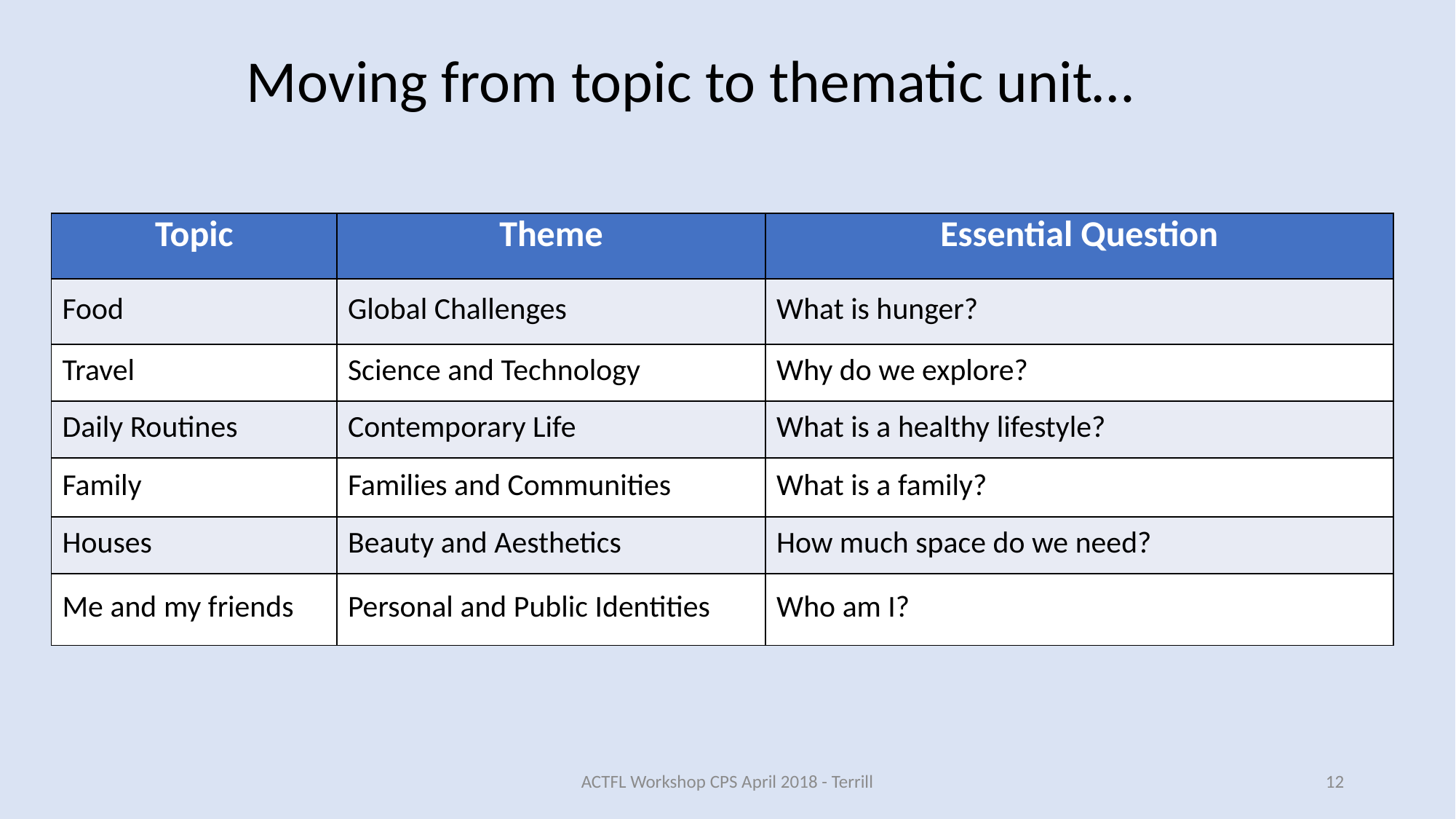

Moving from topic to thematic unit…
| Topic | Theme | Essential Question |
| --- | --- | --- |
| Food | Global Challenges | What is hunger? |
| Travel | Science and Technology | Why do we explore? |
| Daily Routines | Contemporary Life | What is a healthy lifestyle? |
| Family | Families and Communities | What is a family? |
| Houses | Beauty and Aesthetics | How much space do we need? |
| Me and my friends | Personal and Public Identities | Who am I? |
ACTFL Workshop CPS April 2018 - Terrill
12